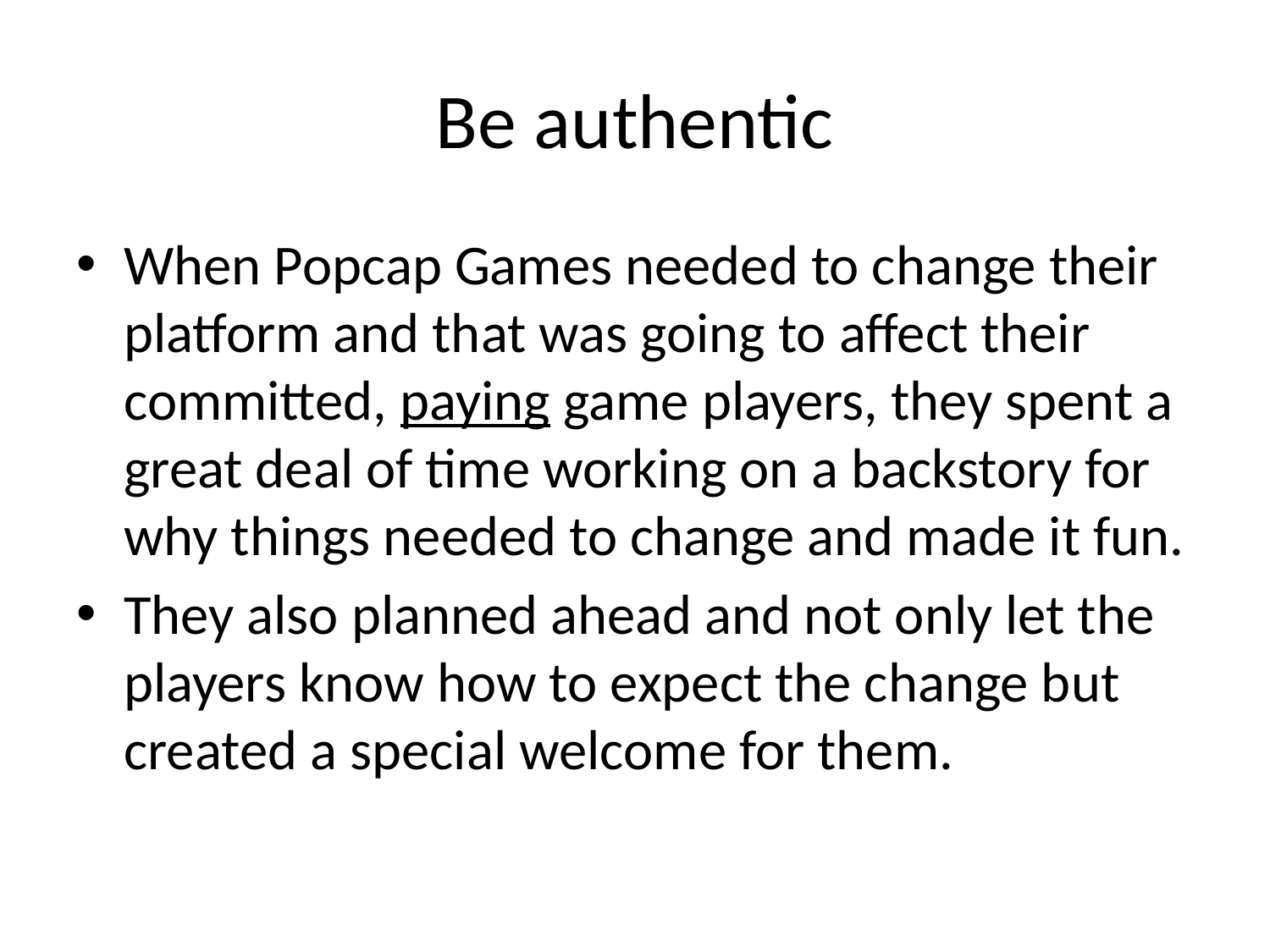

# Be authentic
When Popcap Games needed to change their platform and that was going to affect their committed, paying game players, they spent a great deal of time working on a backstory for why things needed to change and made it fun.
They also planned ahead and not only let the players know how to expect the change but created a special welcome for them.